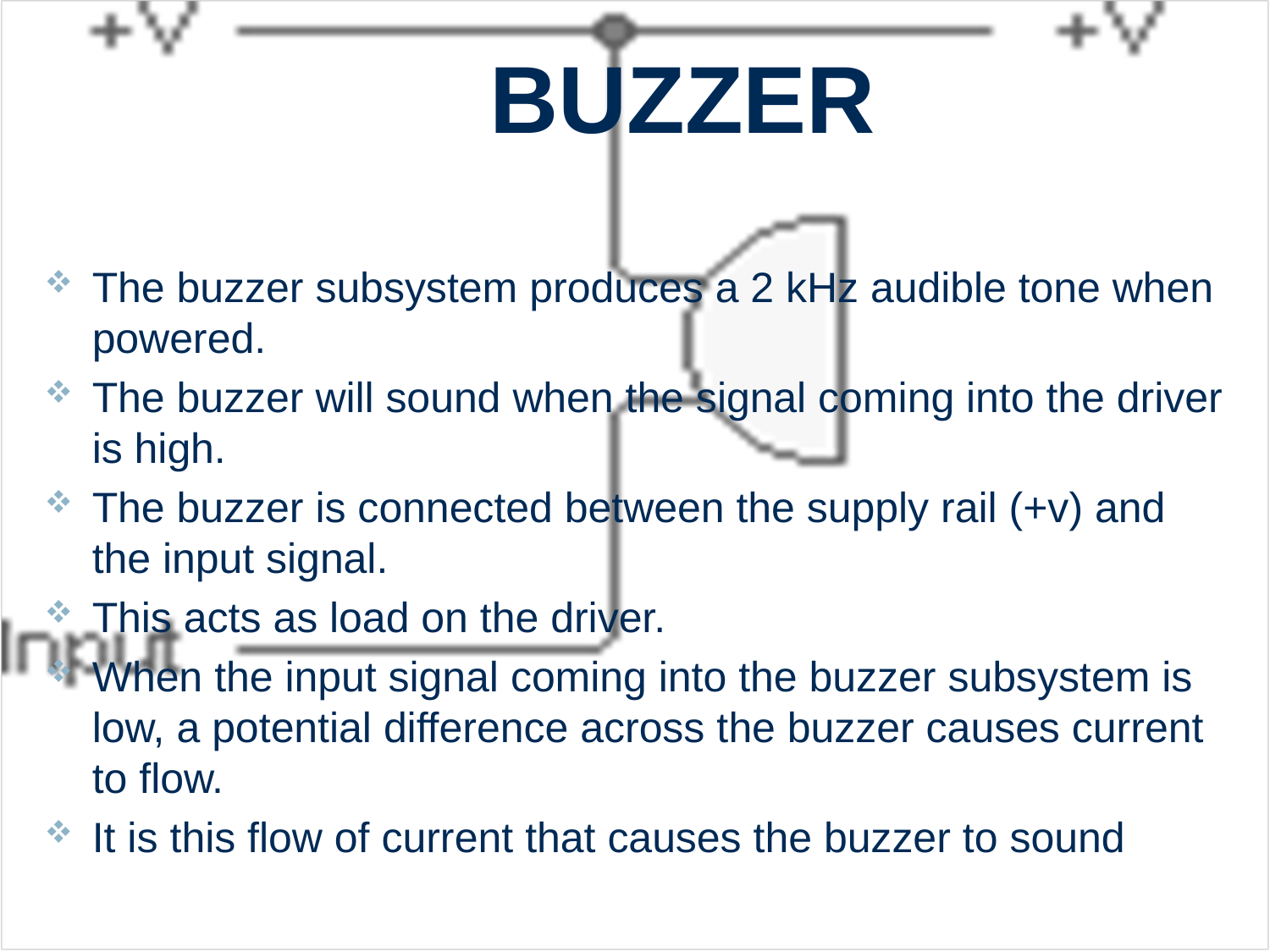

# BUZZER
The buzzer subsystem produces a 2 kHz audible tone when powered.
The buzzer will sound when the signal coming into the driver is high.
The buzzer is connected between the supply rail (+v) and the input signal.
This acts as load on the driver.
When the input signal coming into the buzzer subsystem is low, a potential difference across the buzzer causes current to flow.
It is this flow of current that causes the buzzer to sound